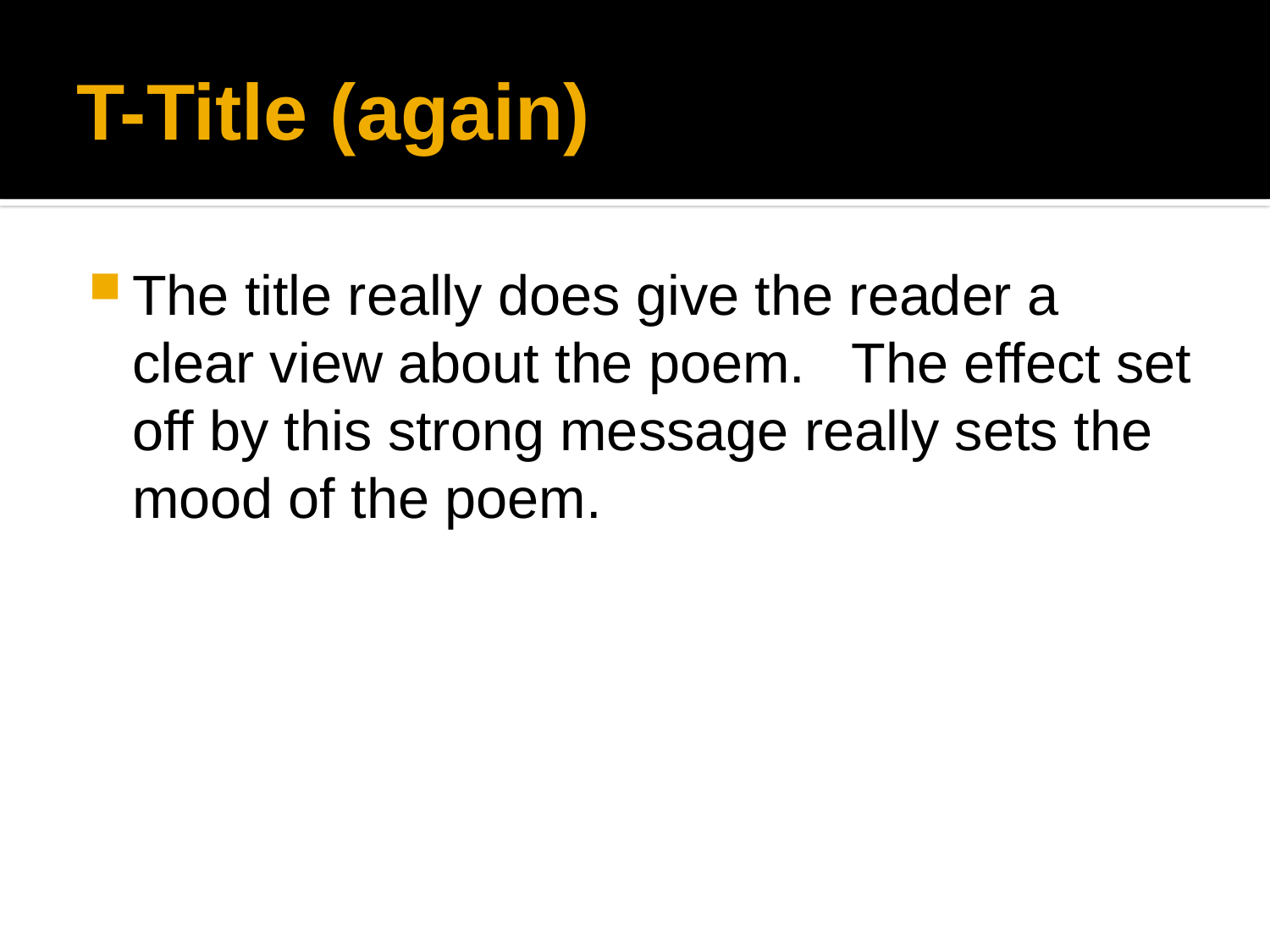

# T-Title (again)
The title really does give the reader a clear view about the poem.   The effect set off by this strong message really sets the mood of the poem.